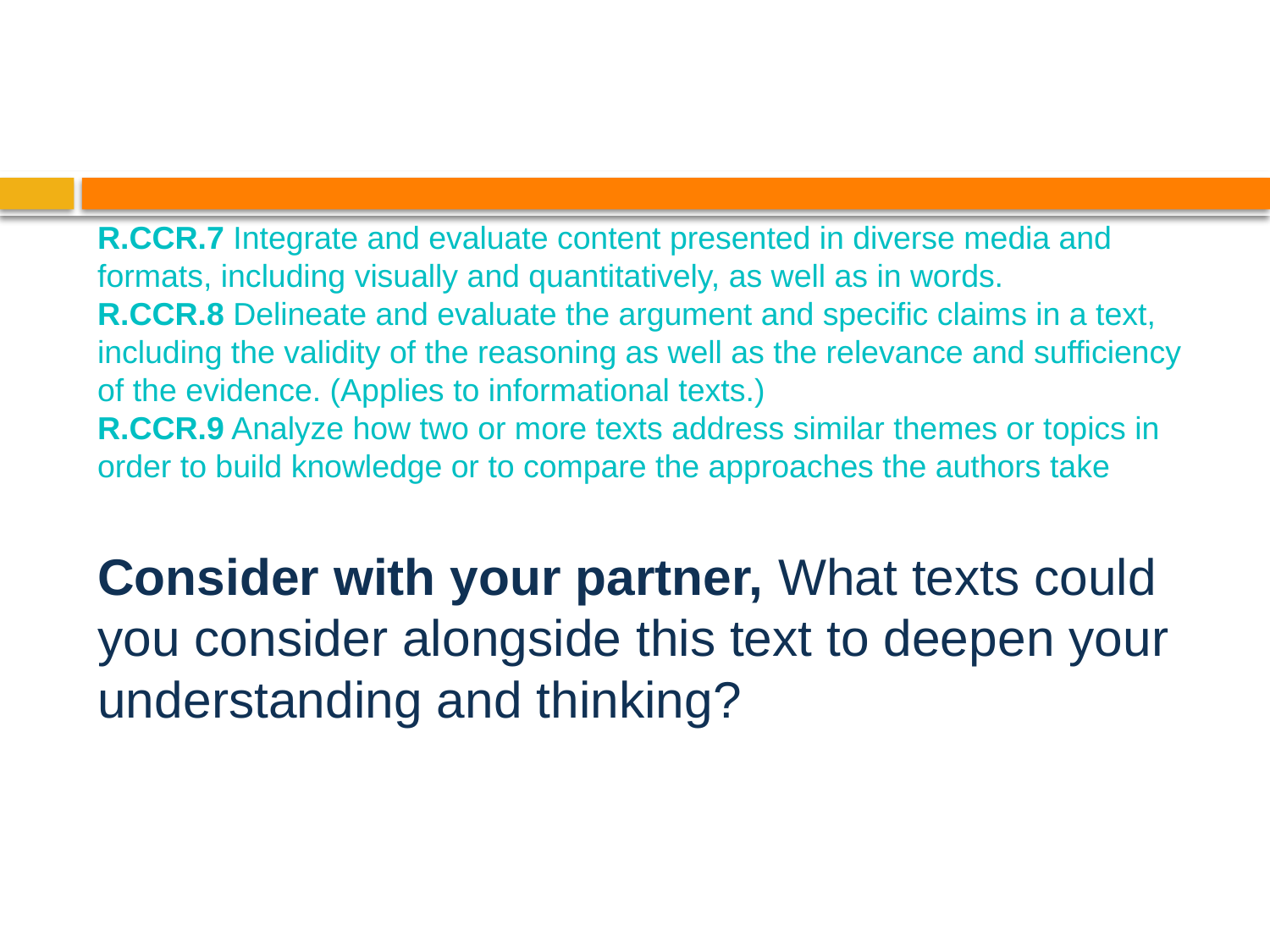

# R.CCR.7 Integrate and evaluate content presented in diverse media and formats, including visually and quantitatively, as well as in words. R.CCR.8 Delineate and evaluate the argument and specific claims in a text, including the validity of the reasoning as well as the relevance and sufficiency of the evidence. (Applies to informational texts.) R.CCR.9 Analyze how two or more texts address similar themes or topics in order to build knowledge or to compare the approaches the authors take
Consider with your partner, What texts could you consider alongside this text to deepen your understanding and thinking?